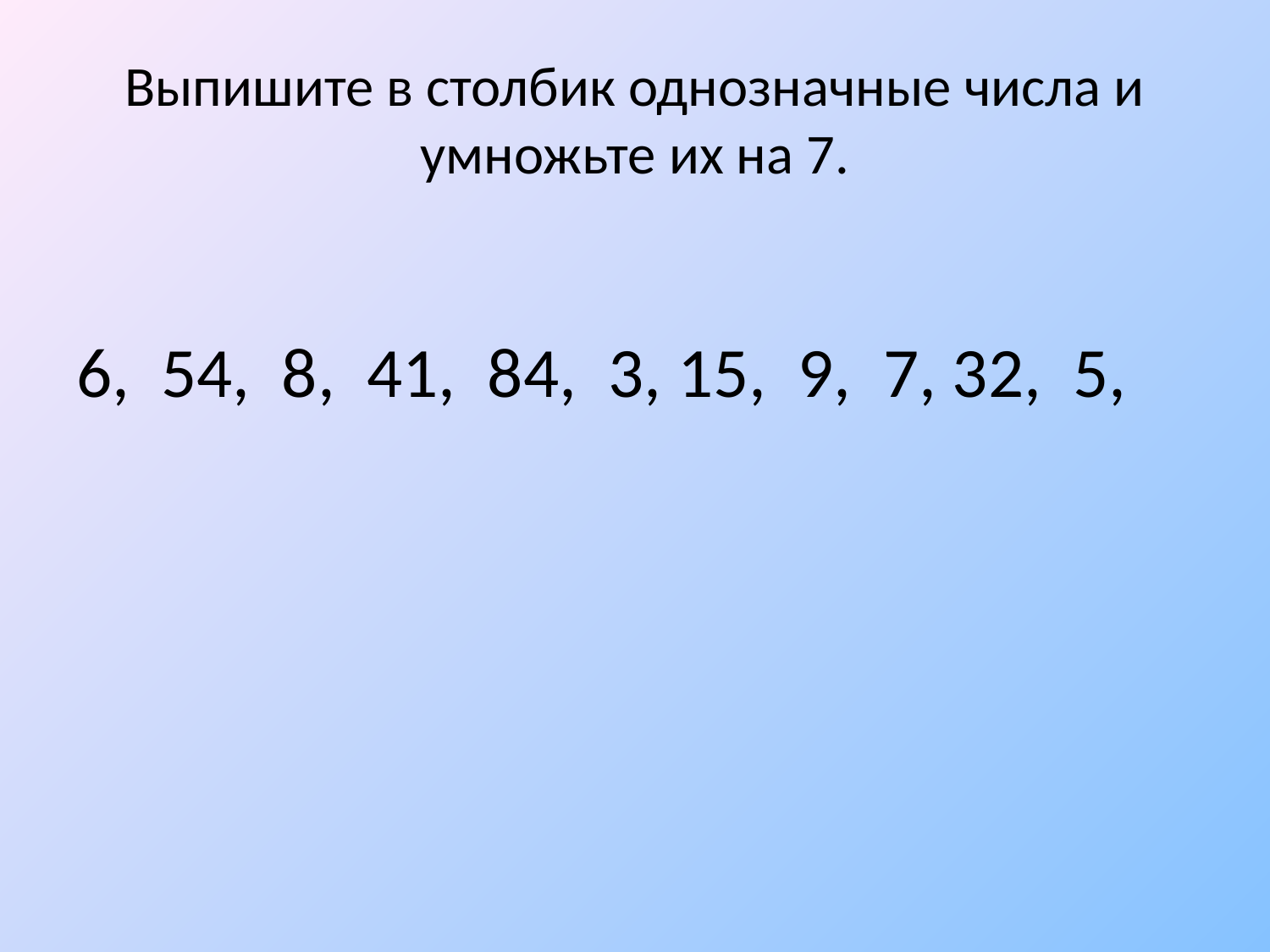

# Выпишите в столбик однозначные числа и умножьте их на 7.

6,  54,  8,  41,  84,  3, 15,  9,  7, 32,  5,